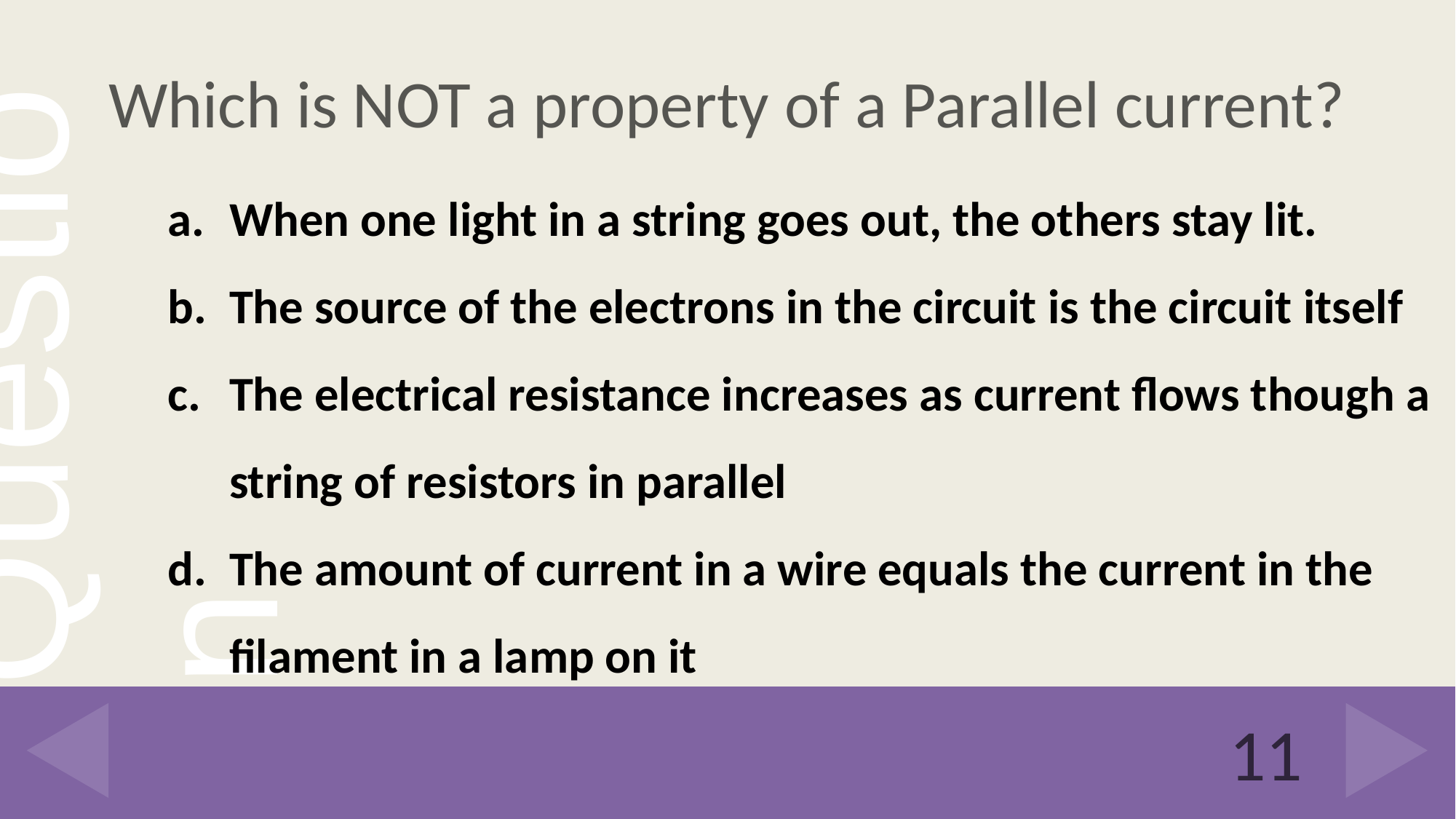

# Which is NOT a property of a Parallel current?
When one light in a string goes out, the others stay lit.
The source of the electrons in the circuit is the circuit itself
The electrical resistance increases as current flows though a string of resistors in parallel
The amount of current in a wire equals the current in the filament in a lamp on it
11